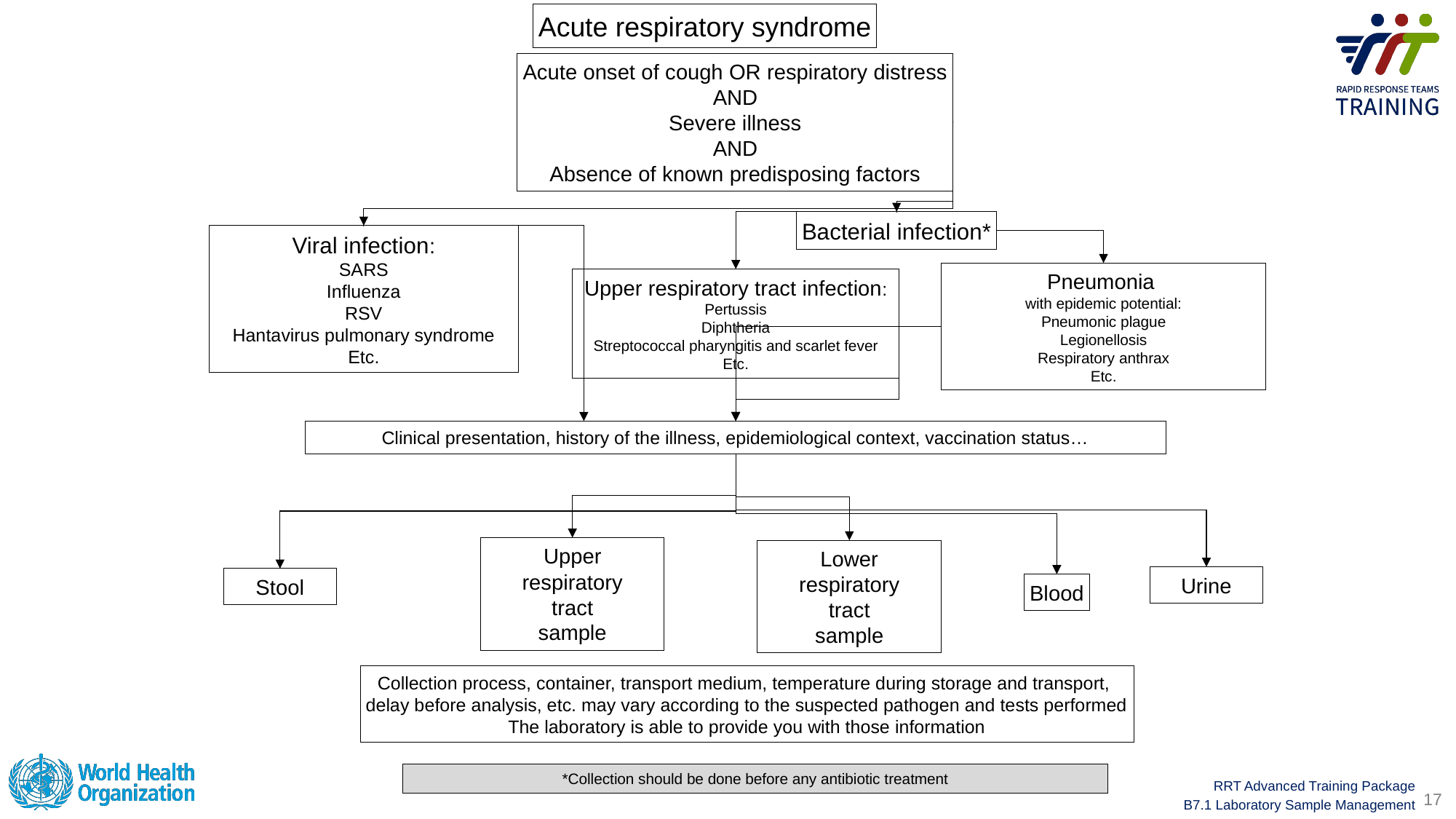

Acute respiratory syndrome
Acute onset of cough OR respiratory distress
AND
Severe illness
AND
Absence of known predisposing factors
Bacterial infection*
Viral infection:
SARS
Influenza
RSV
Hantavirus pulmonary syndrome
Etc.
Pneumonia
with epidemic potential:
Pneumonic plague
Legionellosis
Respiratory anthrax
Etc.
Upper respiratory tract infection:
Pertussis
Diphtheria
Streptococcal pharyngitis and scarlet fever
Etc.
Clinical presentation, history of the illness, epidemiological context, vaccination status…
Upper
respiratory
tract
sample
Lower
respiratory
tract
sample
Urine
Stool
Blood
Collection process, container, transport medium, temperature during storage and transport,
delay before analysis, etc. may vary according to the suspected pathogen and tests performed
The laboratory is able to provide you with those information
*Collection should be done before any antibiotic treatment